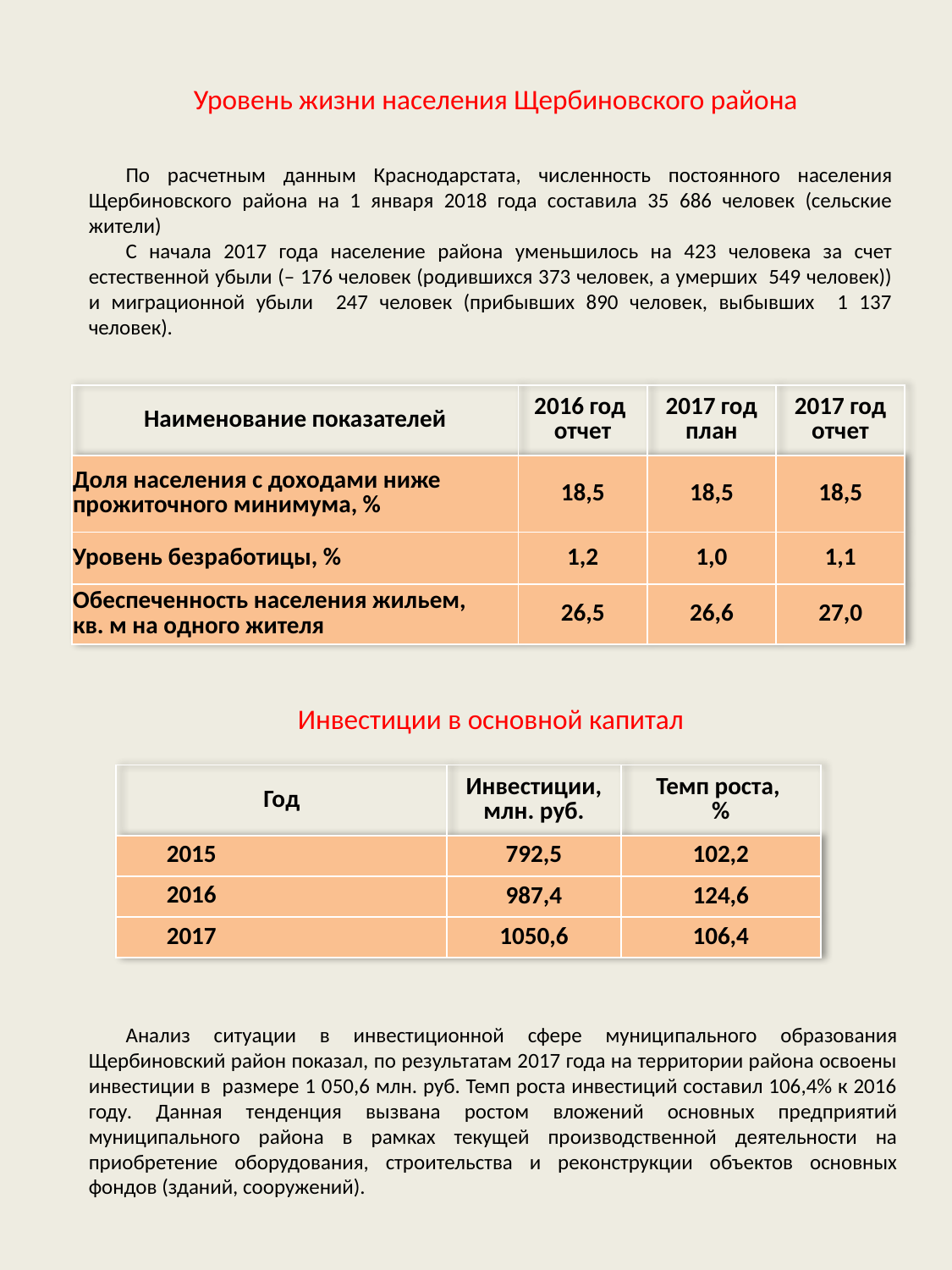

Уровень жизни населения Щербиновского района
По расчетным данным Краснодарстата, численность постоянного населения Щербиновского района на 1 января 2018 года составила 35 686 человек (сельские жители)
С начала 2017 года население района уменьшилось на 423 человека за счет естественной убыли (– 176 человек (родившихся 373 человек, а умерших  549 человек)) и миграционной убыли  247 человек (прибывших 890 человек, выбывших  1 137 человек).
| Наименование показателей | 2016 год отчет | 2017 год план | 2017 год отчет |
| --- | --- | --- | --- |
| Доля населения с доходами ниже прожиточного минимума, % | 18,5 | 18,5 | 18,5 |
| Уровень безработицы, % | 1,2 | 1,0 | 1,1 |
| Обеспеченность населения жильем, кв. м на одного жителя | 26,5 | 26,6 | 27,0 |
Инвестиции в основной капитал
| Год | Инвестиции, млн. руб. | Темп роста, % |
| --- | --- | --- |
| 2015 | 792,5 | 102,2 |
| 2016 | 987,4 | 124,6 |
| 2017 | 1050,6 | 106,4 |
Анализ ситуации в инвестиционной сфере муниципального образования Щербиновский район показал, по результатам 2017 года на территории района освоены инвестиции в  размере 1 050,6 млн. руб. Темп роста инвестиций составил 106,4% к 2016 году. Данная тенденция вызвана ростом вложений основных предприятий муниципального района в рамках текущей производственной деятельности на приобретение оборудования, строительства и реконструкции объектов основных фондов (зданий, сооружений).